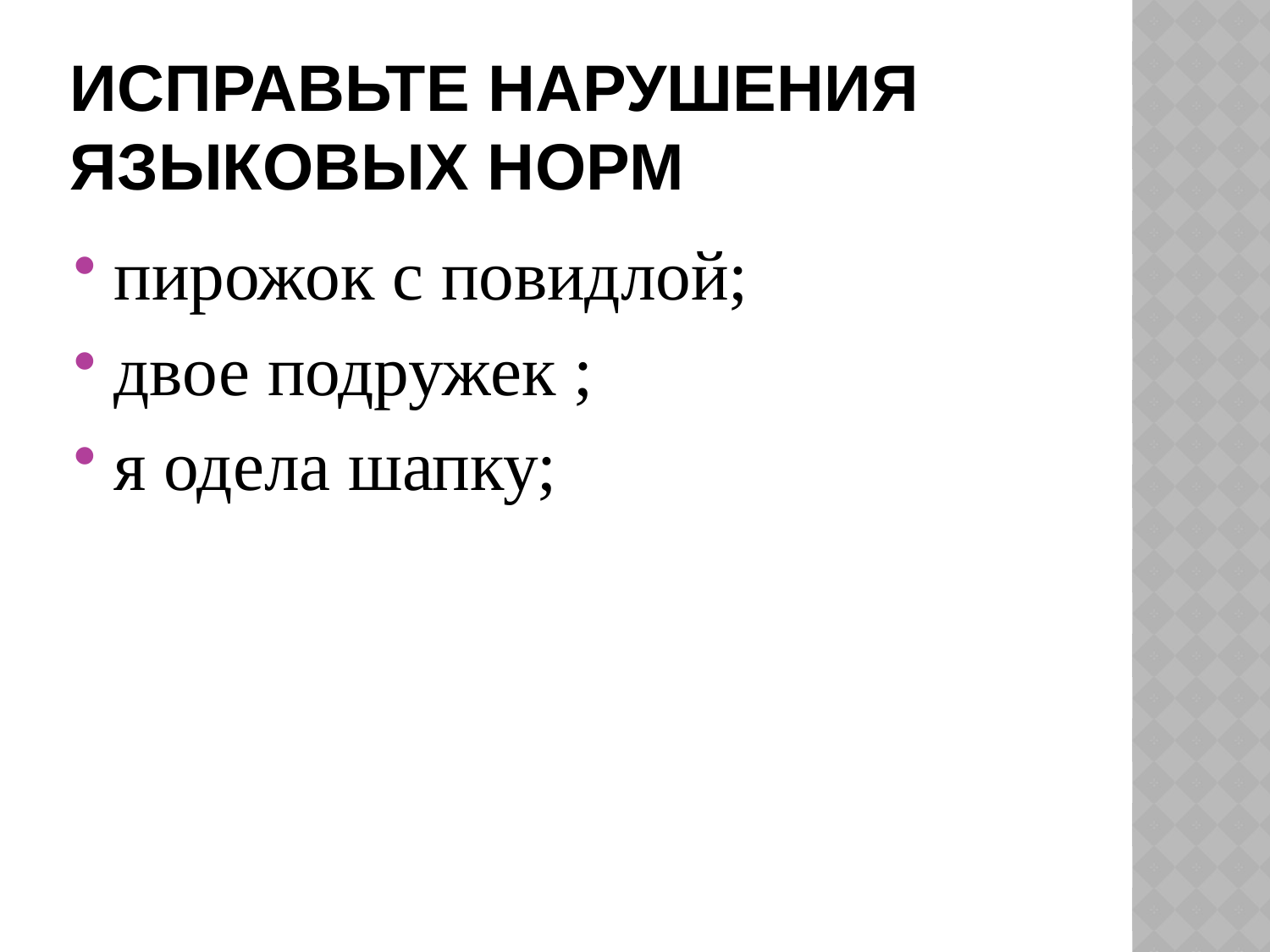

# Исправьте нарушения языковых норм
пирожок с повидлой;
двое подружек ;
я одела шапку;